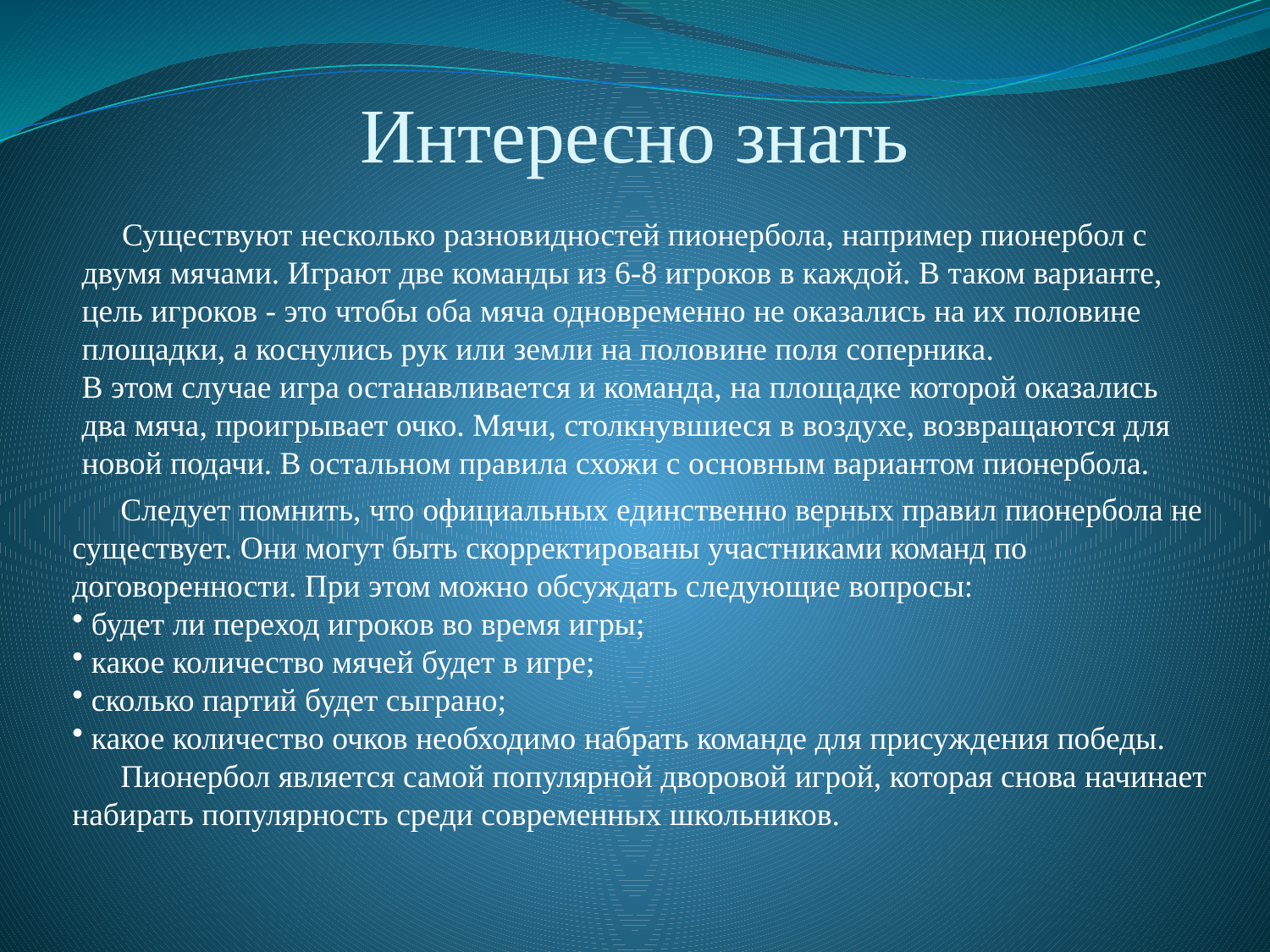

Интересно знать
     Существуют несколько разновидностей пионербола, например пионербол с двумя мячами. Играют две команды из 6-8 игроков в каждой. В таком варианте, цель игроков - это чтобы оба мяча одновременно не оказались на их половине площадки, а коснулись рук или земли на половине поля соперника.
В этом случае игра останавливается и команда, на площадке которой оказались два мяча, проигрывает очко. Мячи, столкнувшиеся в воздухе, возвращаются для новой подачи. В остальном правила схожи с основным вариантом пионербола.
      Следует помнить, что официальных единственно верных правил пионербола не существует. Они могут быть скорректированы участниками команд по договоренности. При этом можно обсуждать следующие вопросы:
 будет ли переход игроков во время игры;
 какое количество мячей будет в игре;
 сколько партий будет сыграно;
 какое количество очков необходимо набрать команде для присуждения победы.
      Пионербол является самой популярной дворовой игрой, которая снова начинает набирать популярность среди современных школьников.